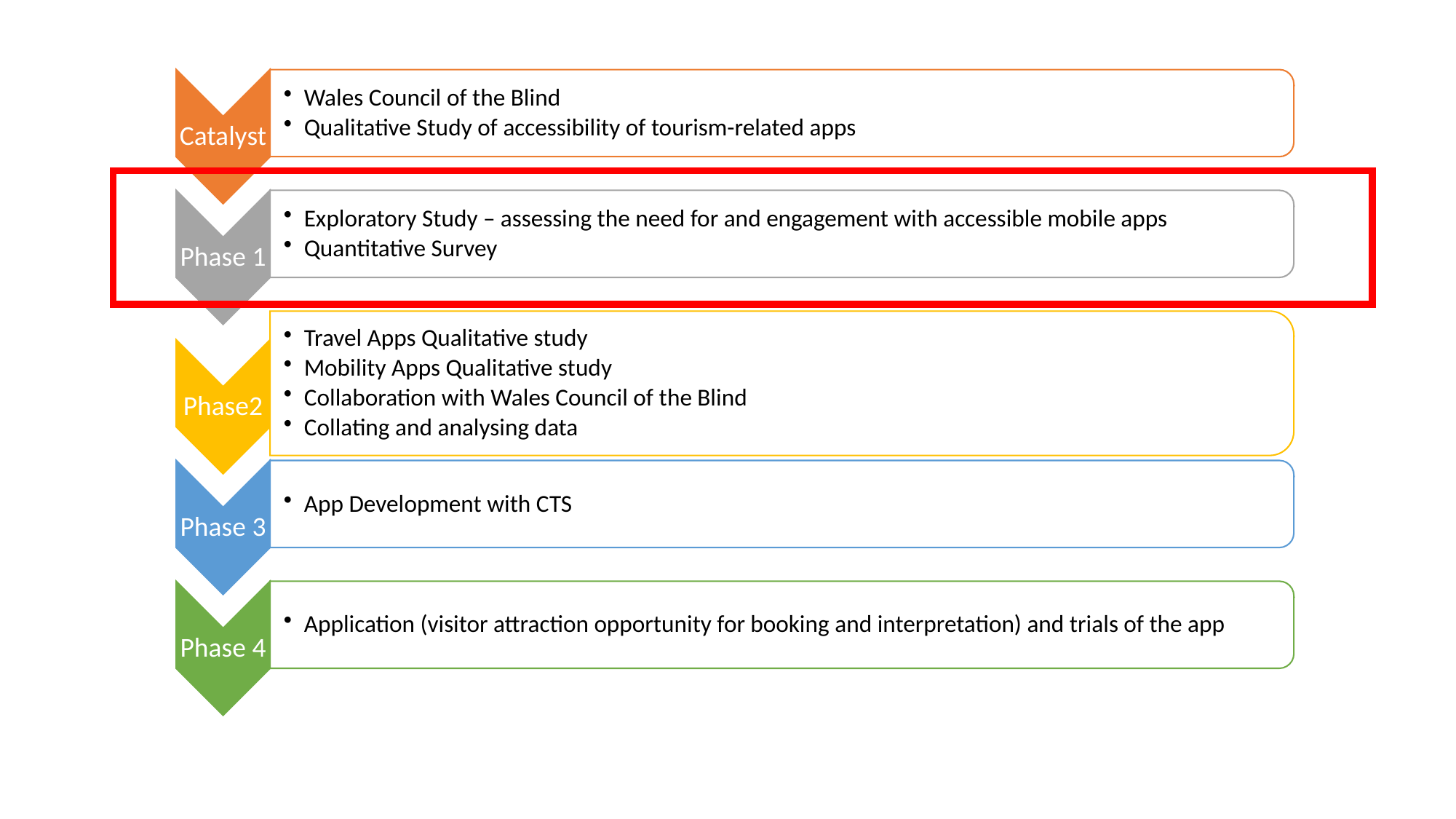

Catalyst
Wales Council of the Blind
Qualitative Study of accessibility of tourism-related apps
Phase 1
Exploratory Study – assessing the need for and engagement with accessible mobile apps
Quantitative Survey
Phase2
Travel Apps Qualitative study
Mobility Apps Qualitative study
Collaboration with Wales Council of the Blind
Collating and analysing data
Phase 3
App Development with CTS
Phase 4
Application (visitor attraction opportunity for booking and interpretation) and trials of the app